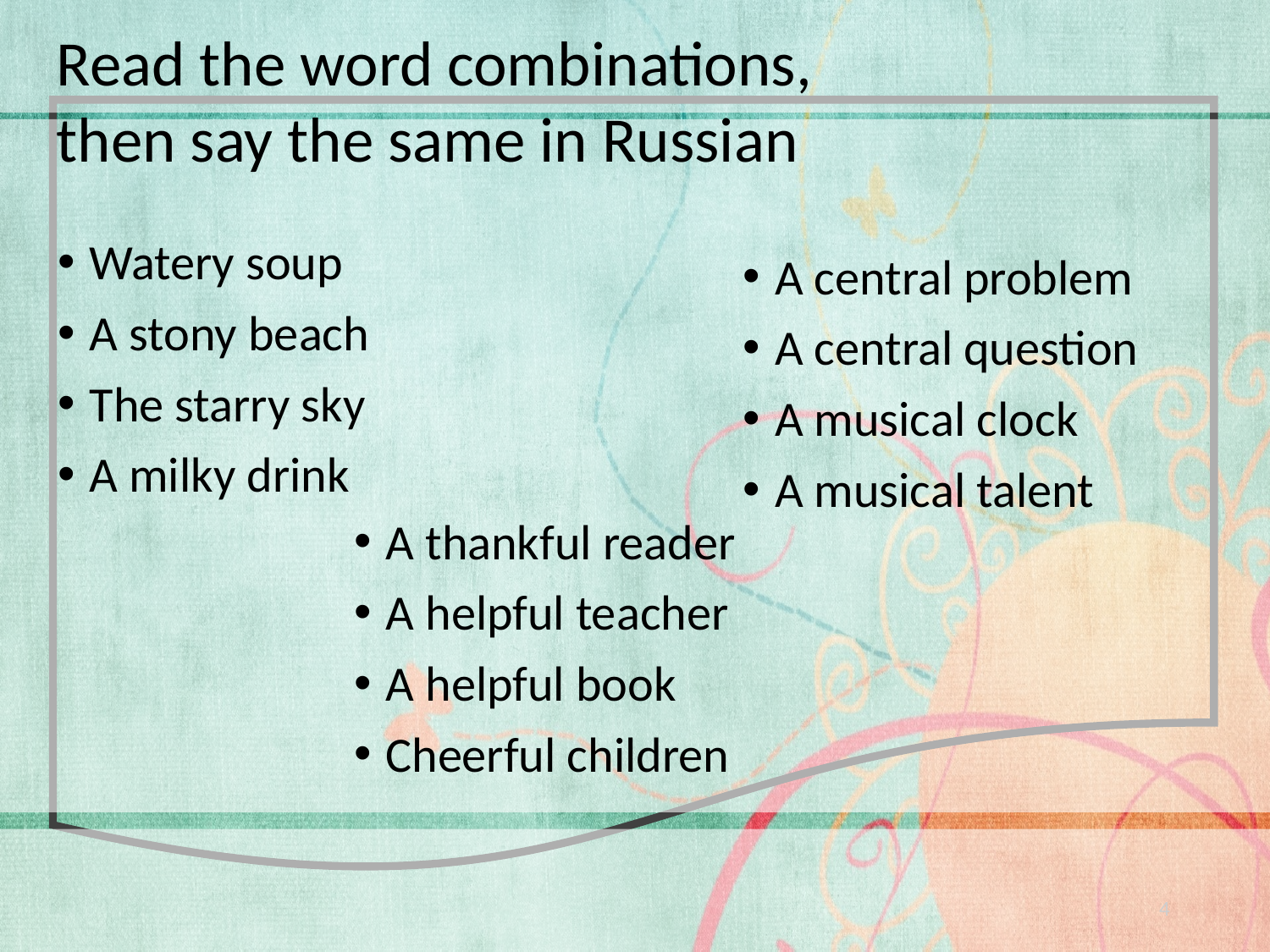

Read the word combinations, then say the same in Russian

Watery soup
A stony beach
The starry sky
A milky drink
A central problem
A central question
A musical clock
A musical talent
A thankful reader
A helpful teacher
A helpful book
Cheerful children
4